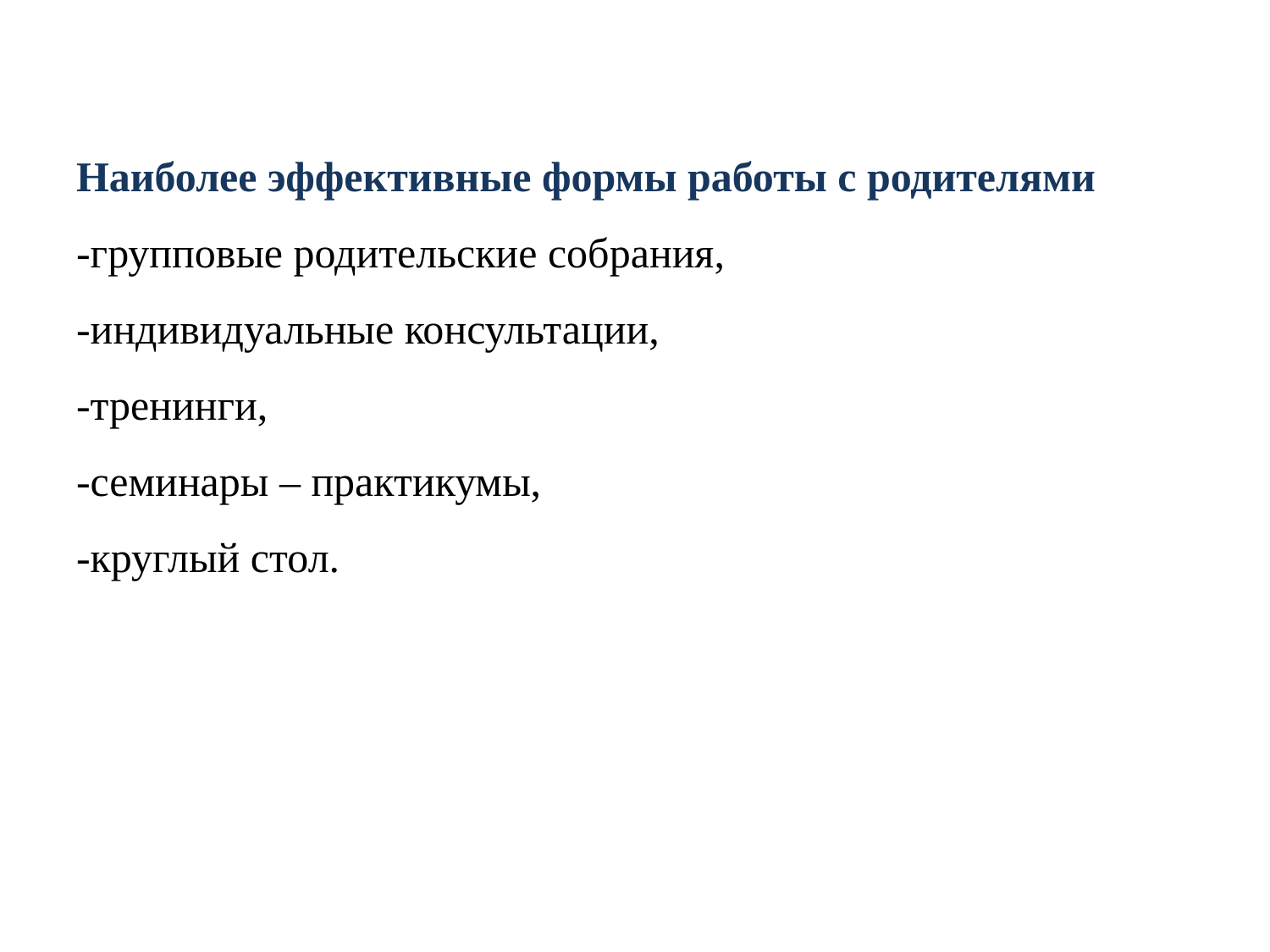

# Наиболее эффективные формы работы с родителями -групповые родительские собрания, -индивидуальные консультации, -тренинги, -семинары – практикумы, -круглый стол.